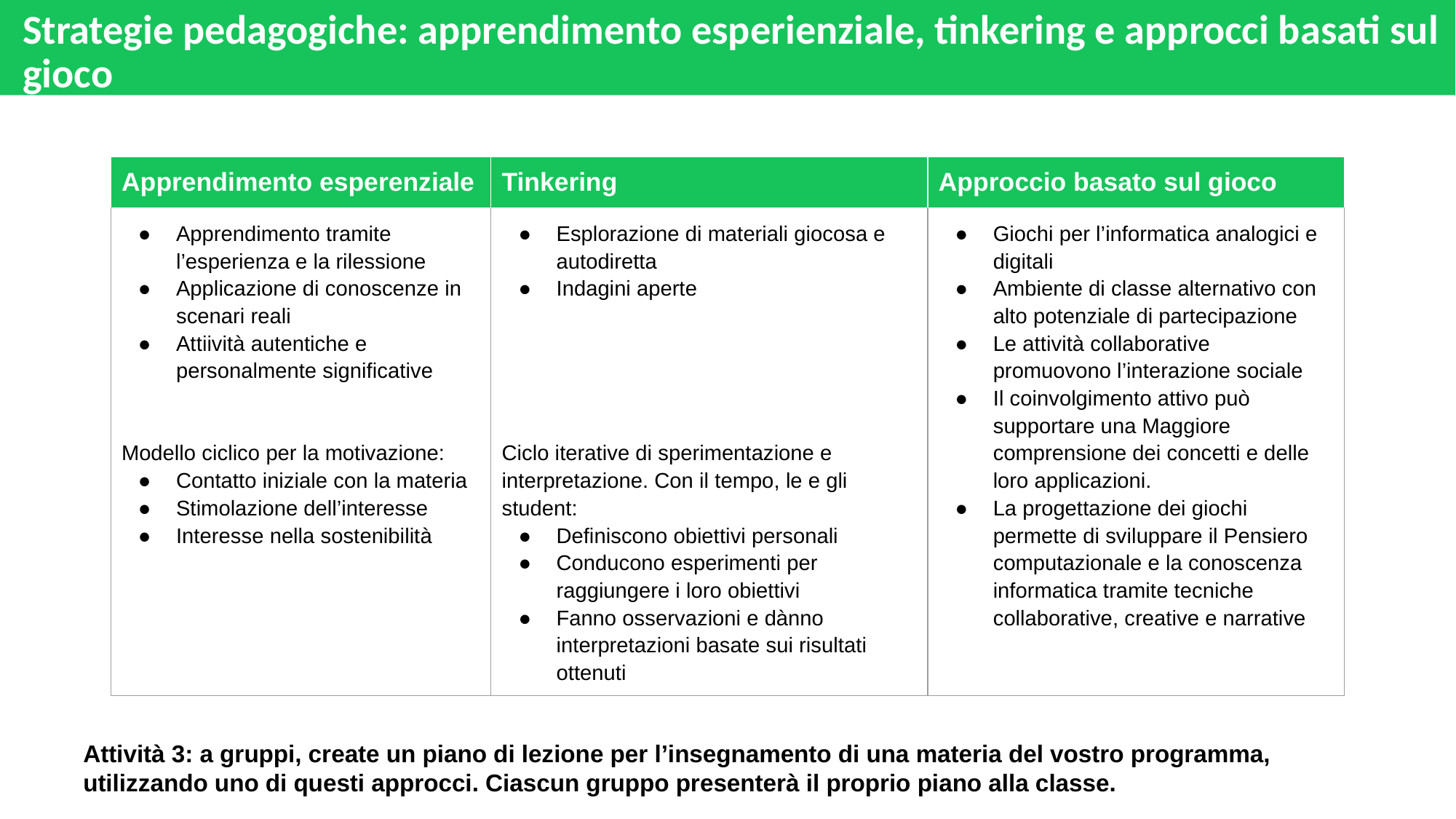

# Strategie pedagogiche: apprendimento esperienziale, tinkering e approcci basati sul gioco
| Apprendimento esperenziale | Tinkering | Approccio basato sul gioco |
| --- | --- | --- |
| Apprendimento tramite l’esperienza e la rilessione Applicazione di conoscenze in scenari reali Attiività autentiche e personalmente significative Modello ciclico per la motivazione: Contatto iniziale con la materia Stimolazione dell’interesse Interesse nella sostenibilità | Esplorazione di materiali giocosa e autodiretta Indagini aperte Ciclo iterative di sperimentazione e interpretazione. Con il tempo, le e gli student: Definiscono obiettivi personali Conducono esperimenti per raggiungere i loro obiettivi Fanno osservazioni e dànno interpretazioni basate sui risultati ottenuti | Giochi per l’informatica analogici e digitali Ambiente di classe alternativo con alto potenziale di partecipazione Le attività collaborative promuovono l’interazione sociale Il coinvolgimento attivo può supportare una Maggiore comprensione dei concetti e delle loro applicazioni. La progettazione dei giochi permette di sviluppare il Pensiero computazionale e la conoscenza informatica tramite tecniche collaborative, creative e narrative |
Attività 3: a gruppi, create un piano di lezione per l’insegnamento di una materia del vostro programma, utilizzando uno di questi approcci. Ciascun gruppo presenterà il proprio piano alla classe.